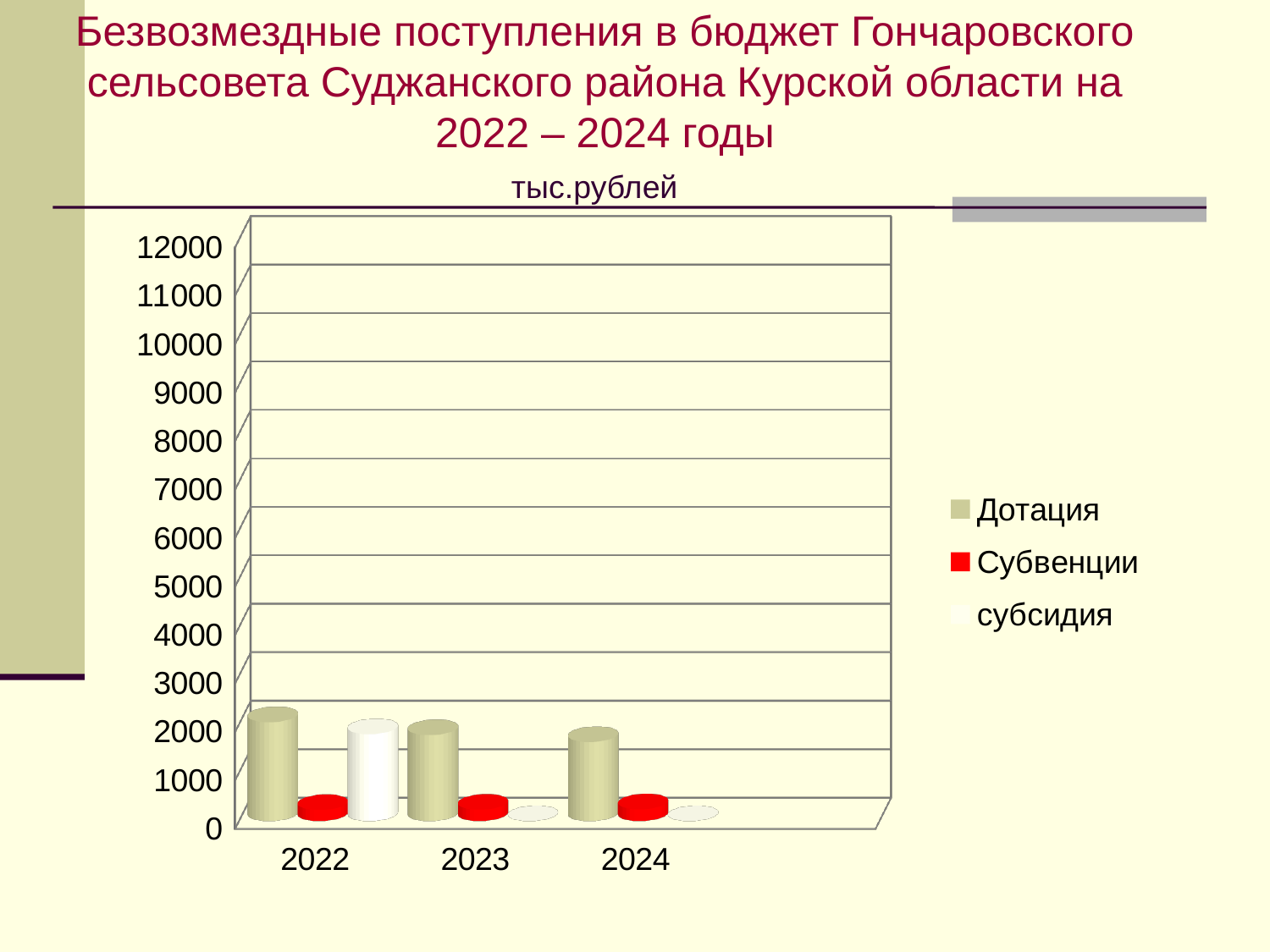

# Безвозмездные поступления в бюджет Гончаровского сельсовета Суджанского района Курской области на 2022 – 2024 годы тыс.рублей

[unsupported chart]